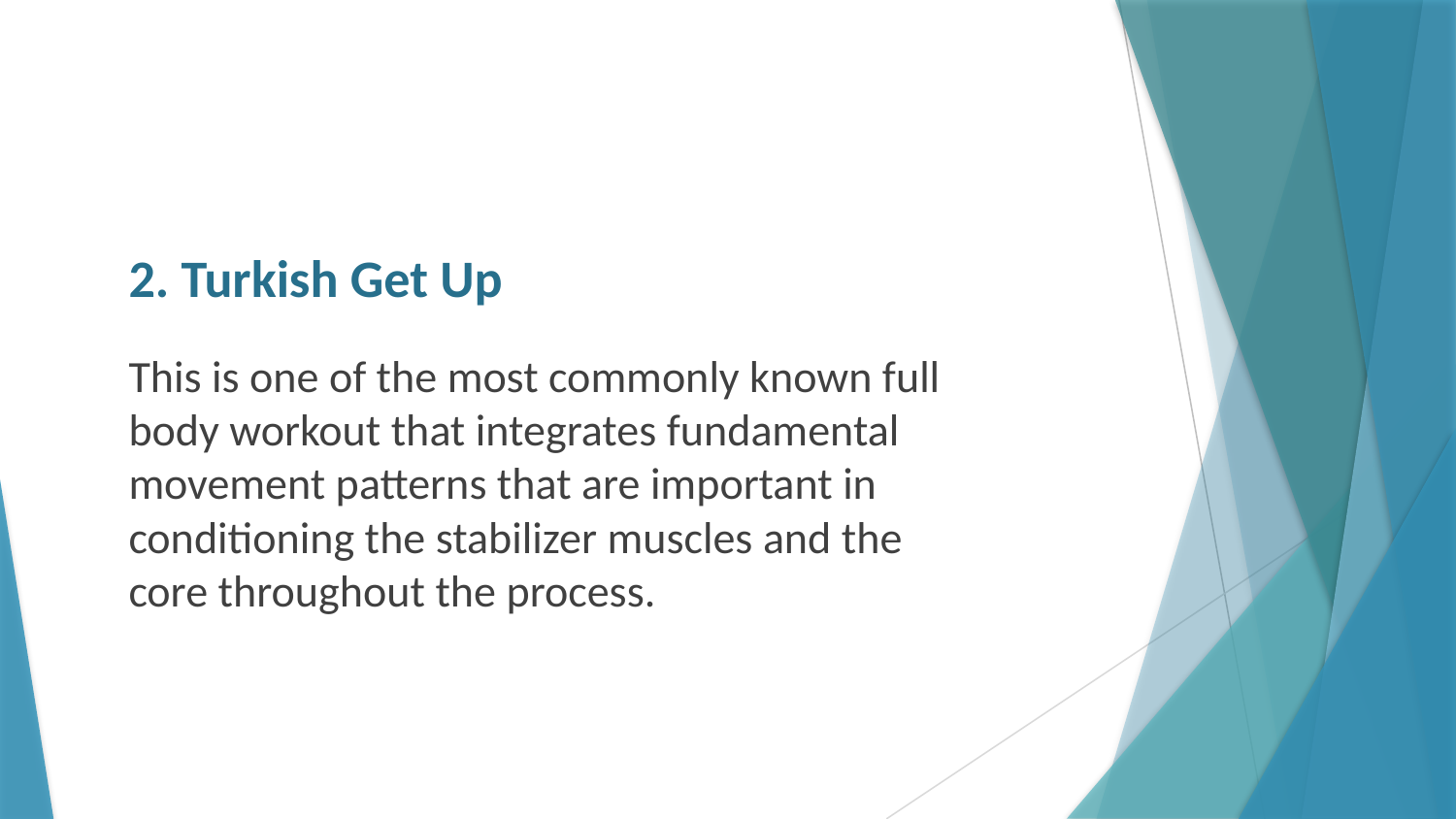

# 2. Turkish Get Up
This is one of the most commonly known full body workout that integrates fundamental movement patterns that are important in conditioning the stabilizer muscles and the core throughout the process.